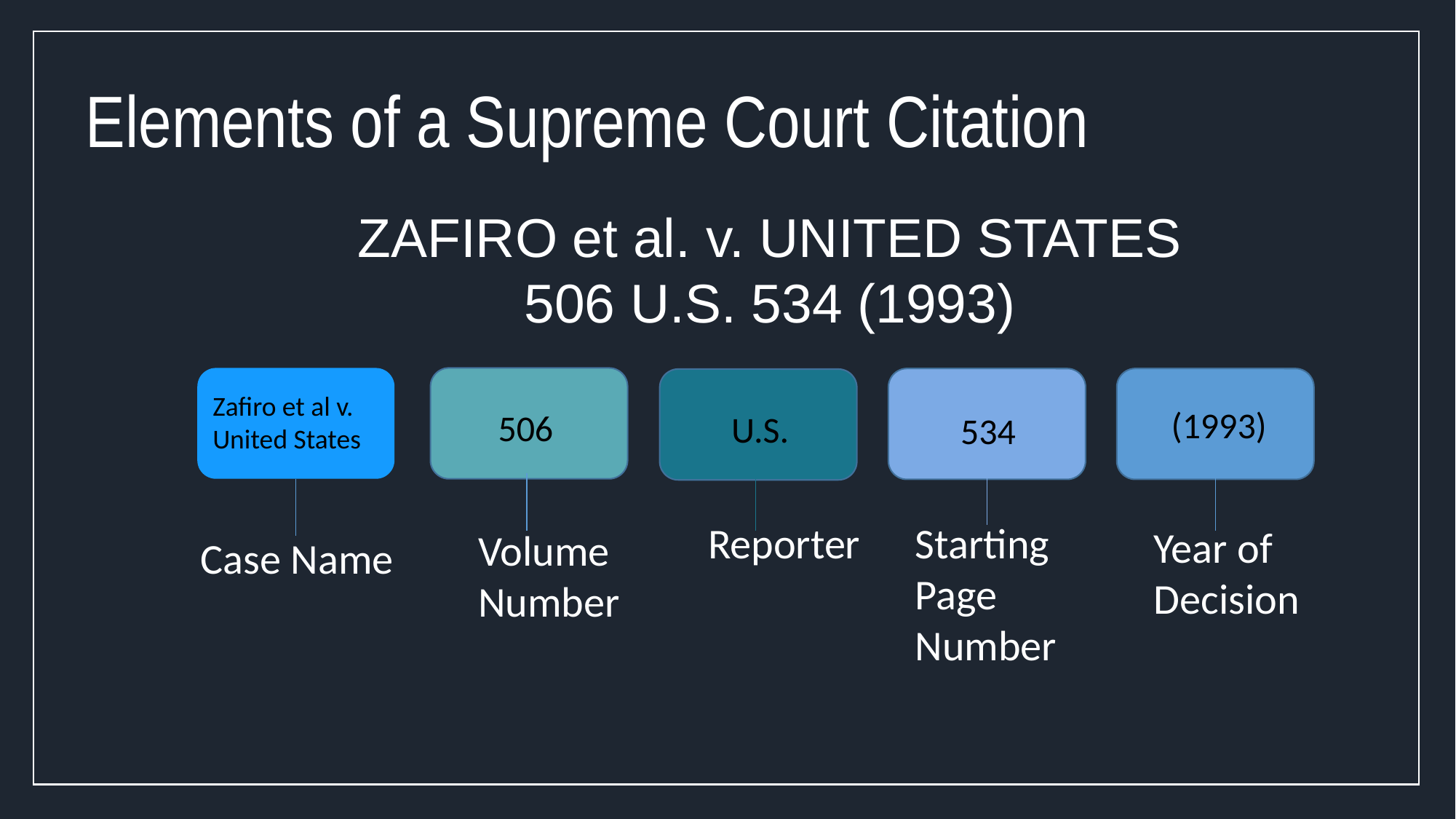

Elements of a Supreme Court Citation
ZAFIRO et al. v. UNITED STATES 506 U.S. 534 (1993)

Zafiro et al v. United States
(1993)
506
U.S.
534
Starting Page Number
Reporter
Year of Decision
Volume
Number
Case Name